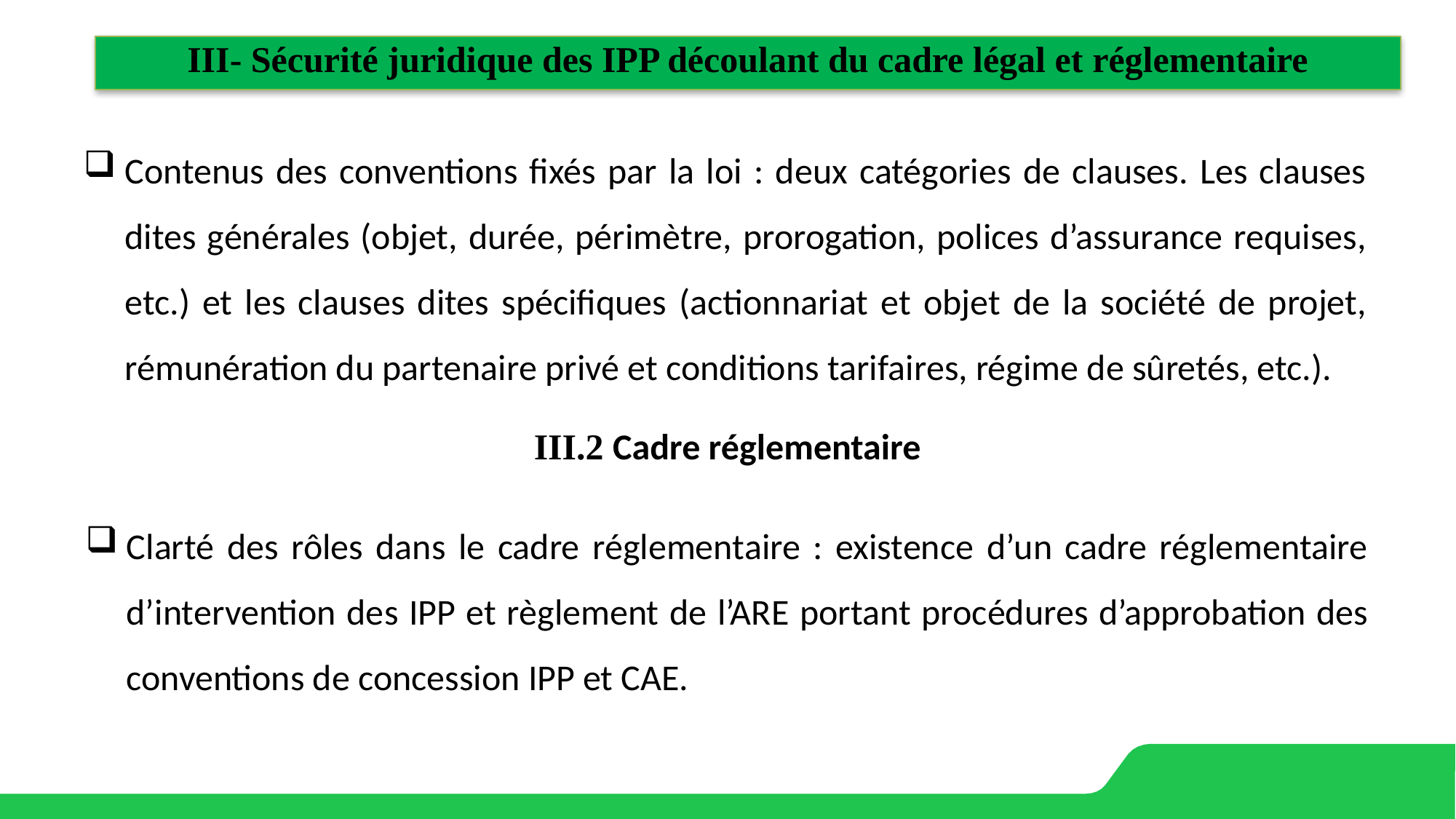

# III- Sécurité juridique des IPP découlant du cadre légal et réglementaire
Contenus des conventions fixés par la loi : deux catégories de clauses. Les clauses dites générales (objet, durée, périmètre, prorogation, polices d’assurance requises, etc.) et les clauses dites spécifiques (actionnariat et objet de la société de projet, rémunération du partenaire privé et conditions tarifaires, régime de sûretés, etc.).
III.2 Cadre réglementaire
Clarté des rôles dans le cadre réglementaire : existence d’un cadre réglementaire d’intervention des IPP et règlement de l’ARE portant procédures d’approbation des conventions de concession IPP et CAE.